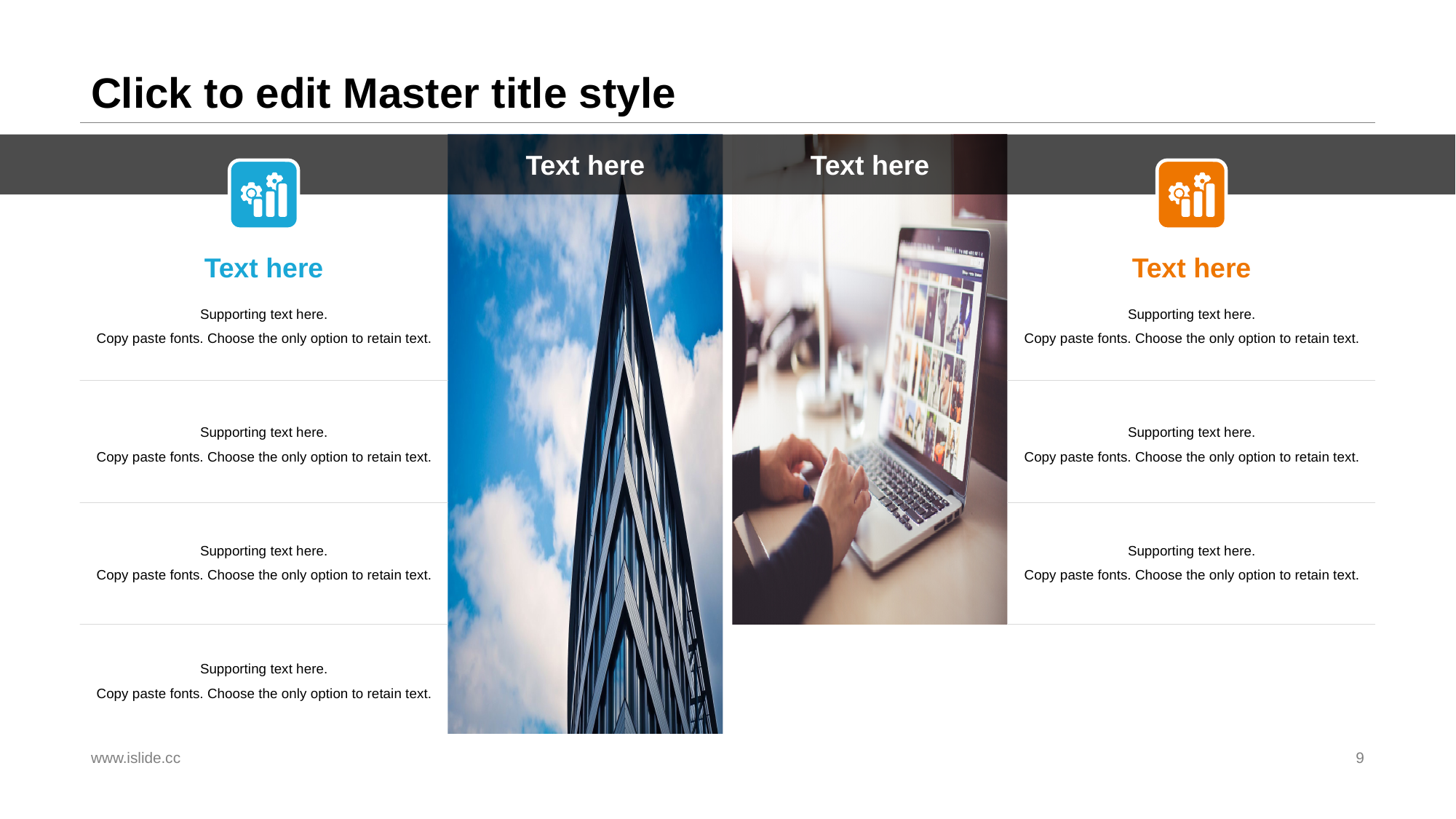

# Click to edit Master title style

Text here
Text here

Text here
Text here
Supporting text here.
Copy paste fonts. Choose the only option to retain text.
Supporting text here.
Copy paste fonts. Choose the only option to retain text.
Supporting text here.
Copy paste fonts. Choose the only option to retain text.
Supporting text here.
Copy paste fonts. Choose the only option to retain text.
Supporting text here.
Copy paste fonts. Choose the only option to retain text.
Supporting text here.
Copy paste fonts. Choose the only option to retain text.
Supporting text here.
Copy paste fonts. Choose the only option to retain text.
www.islide.cc
9